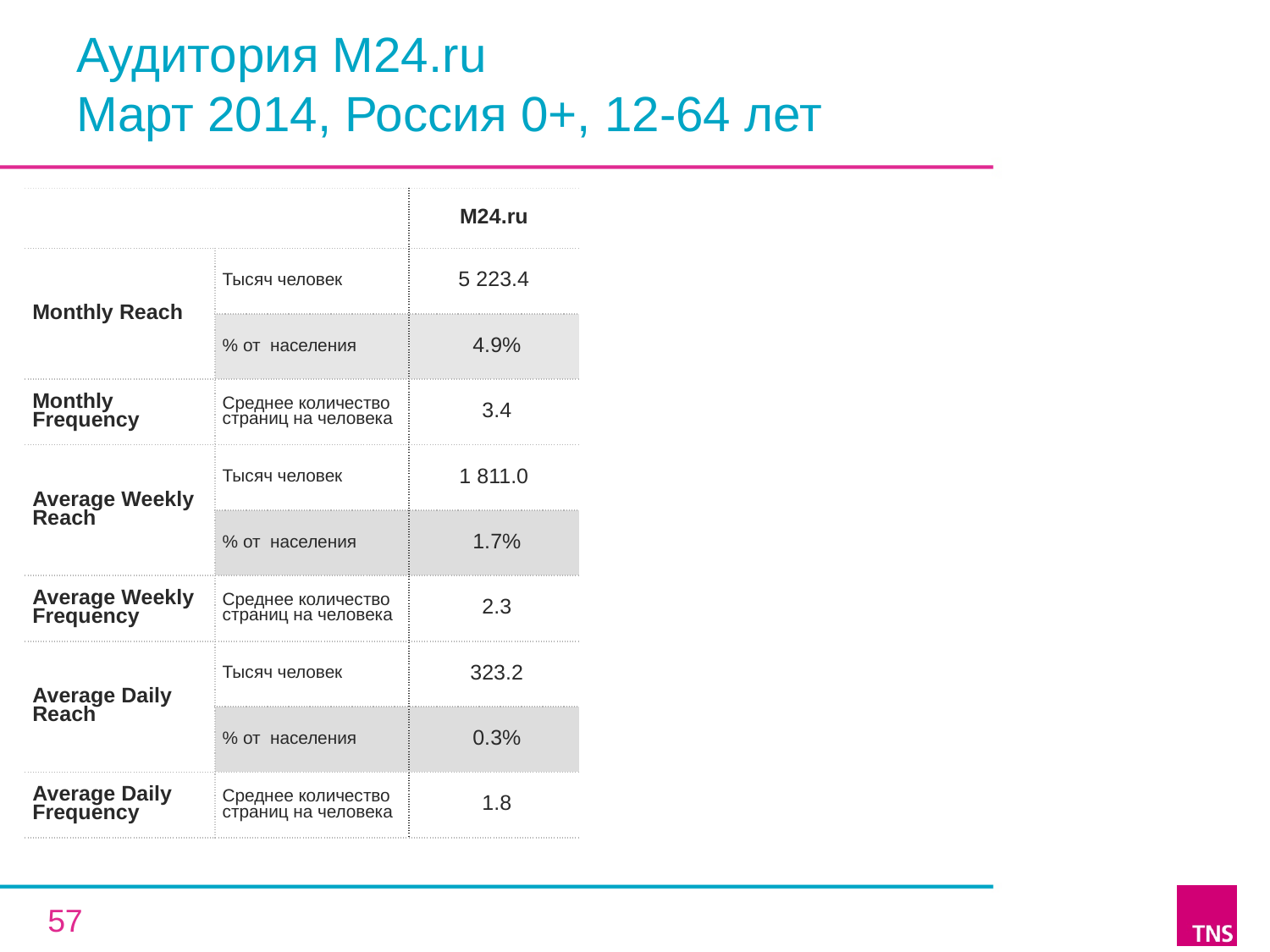

# Аудитория M24.ru Март 2014, Россия 0+, 12-64 лет
|  |  | M24.ru |
| --- | --- | --- |
| Monthly Reach | Тысяч человек | 5 223.4 |
|  | % от населения | 4.9% |
| Monthly Frequency | Среднее количество страниц на человека | 3.4 |
| Average Weekly Reach | Тысяч человек | 1 811.0 |
|  | % от населения | 1.7% |
| Average Weekly Frequency | Среднее количество страниц на человека | 2.3 |
| Average Daily Reach | Тысяч человек | 323.2 |
|  | % от населения | 0.3% |
| Average Daily Frequency | Среднее количество страниц на человека | 1.8 |

57